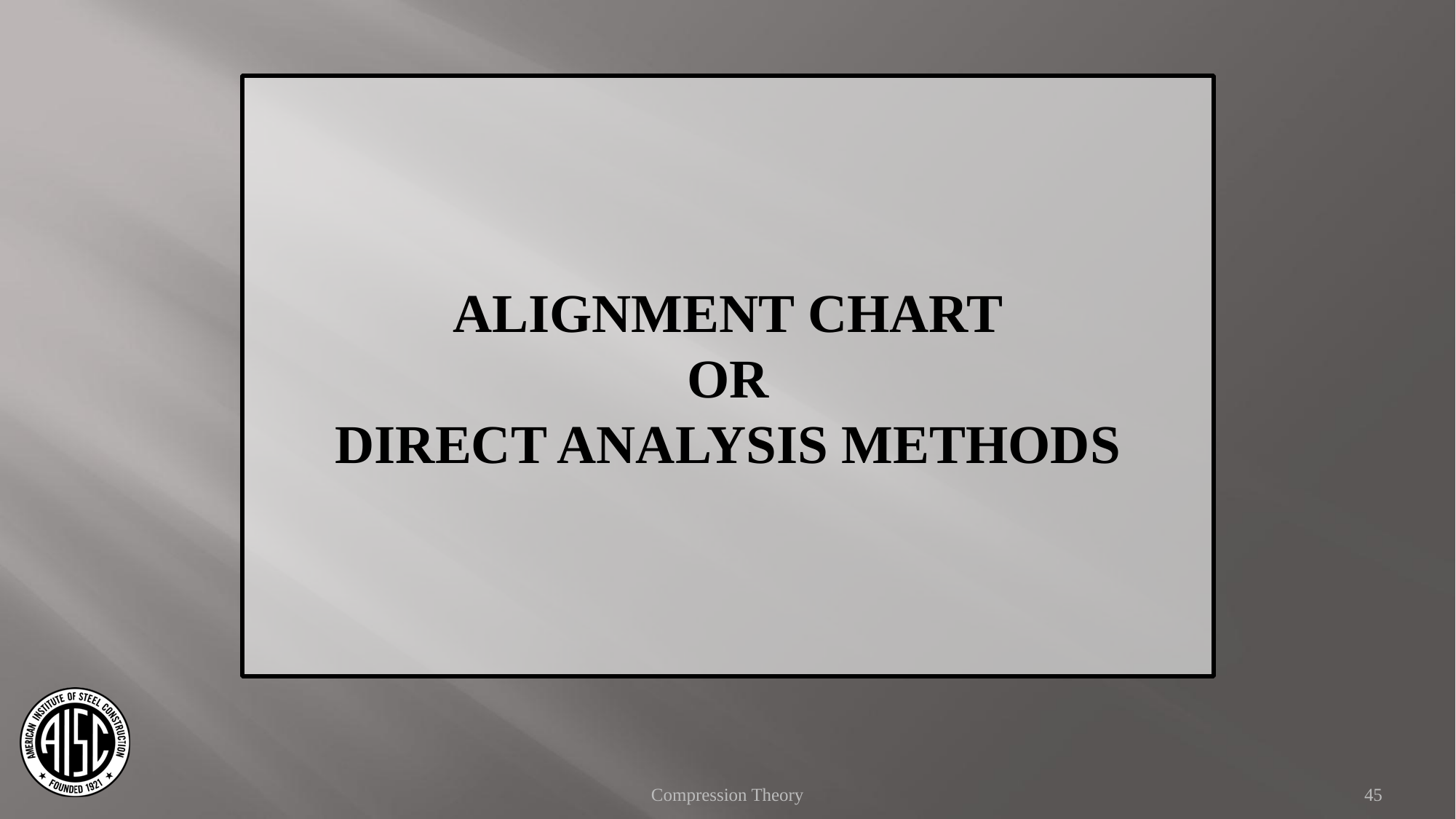

ALIGNMENT CHART
OR
DIRECT ANALYSIS METHODS
Compression Theory
45